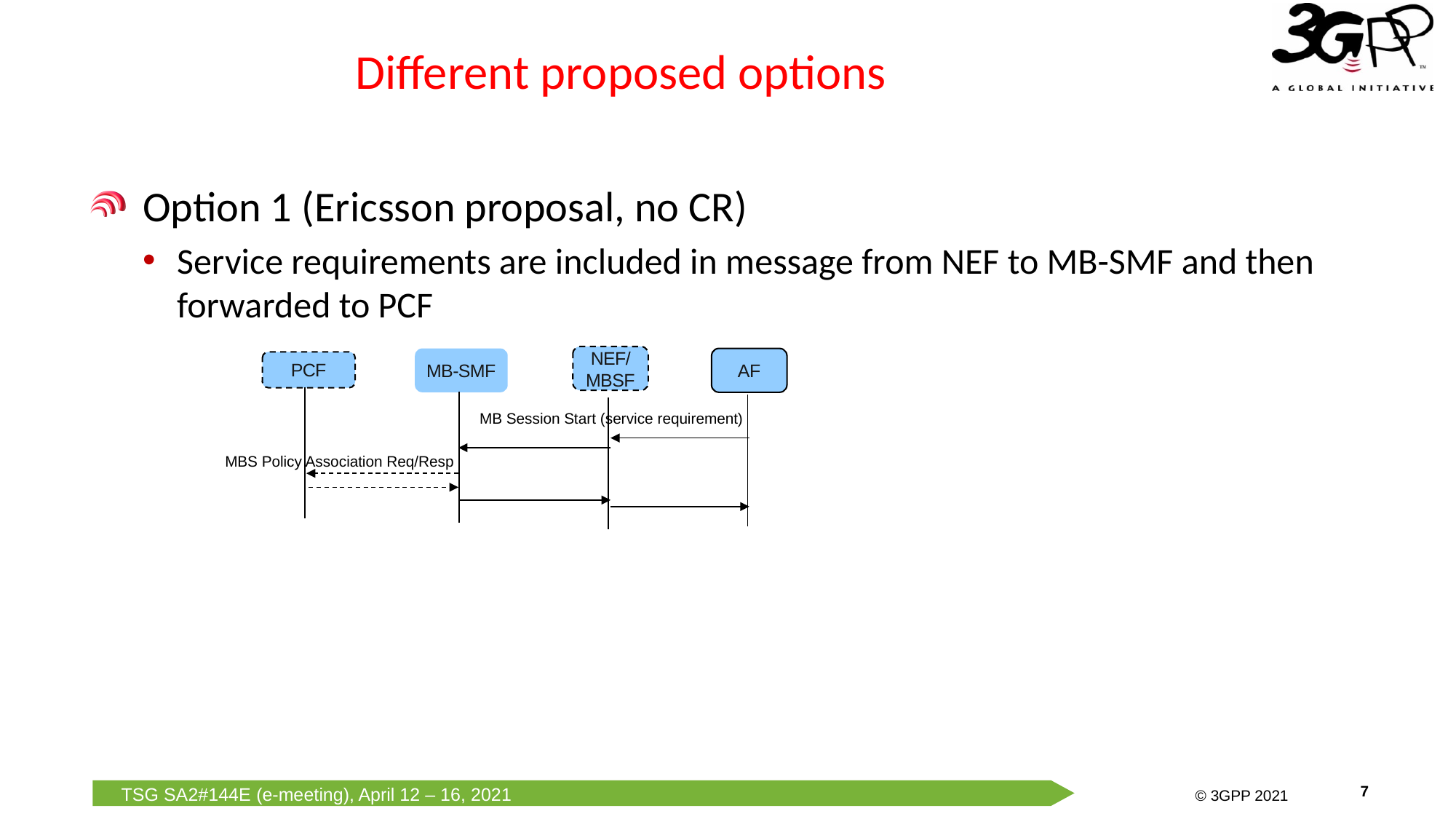

# Different proposed options
Option 1 (Ericsson proposal, no CR)
Service requirements are included in message from NEF to MB-SMF and then forwarded to PCF

NEF/MBSF
MB-SMF
AF
PCF
MB Session Start (service requirement)
MBS Policy Association Req/Resp